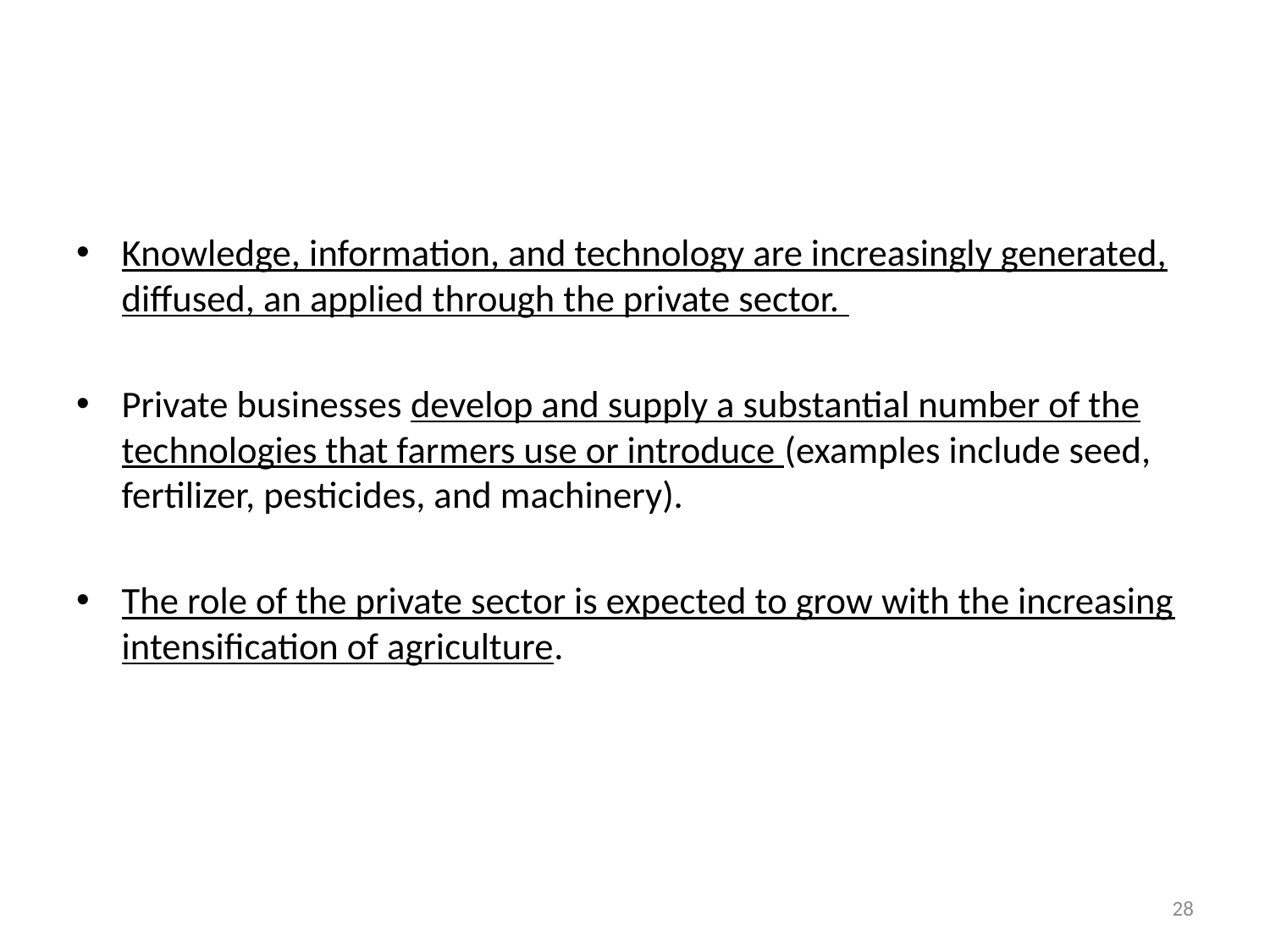

#
Knowledge, information, and technology are increasingly generated, diffused, an applied through the private sector.

Private businesses develop and supply a substantial number of the technologies that farmers use or introduce (examples include seed, fertilizer, pesticides, and machinery).

The role of the private sector is expected to grow with the increasing intensification of agriculture.

28